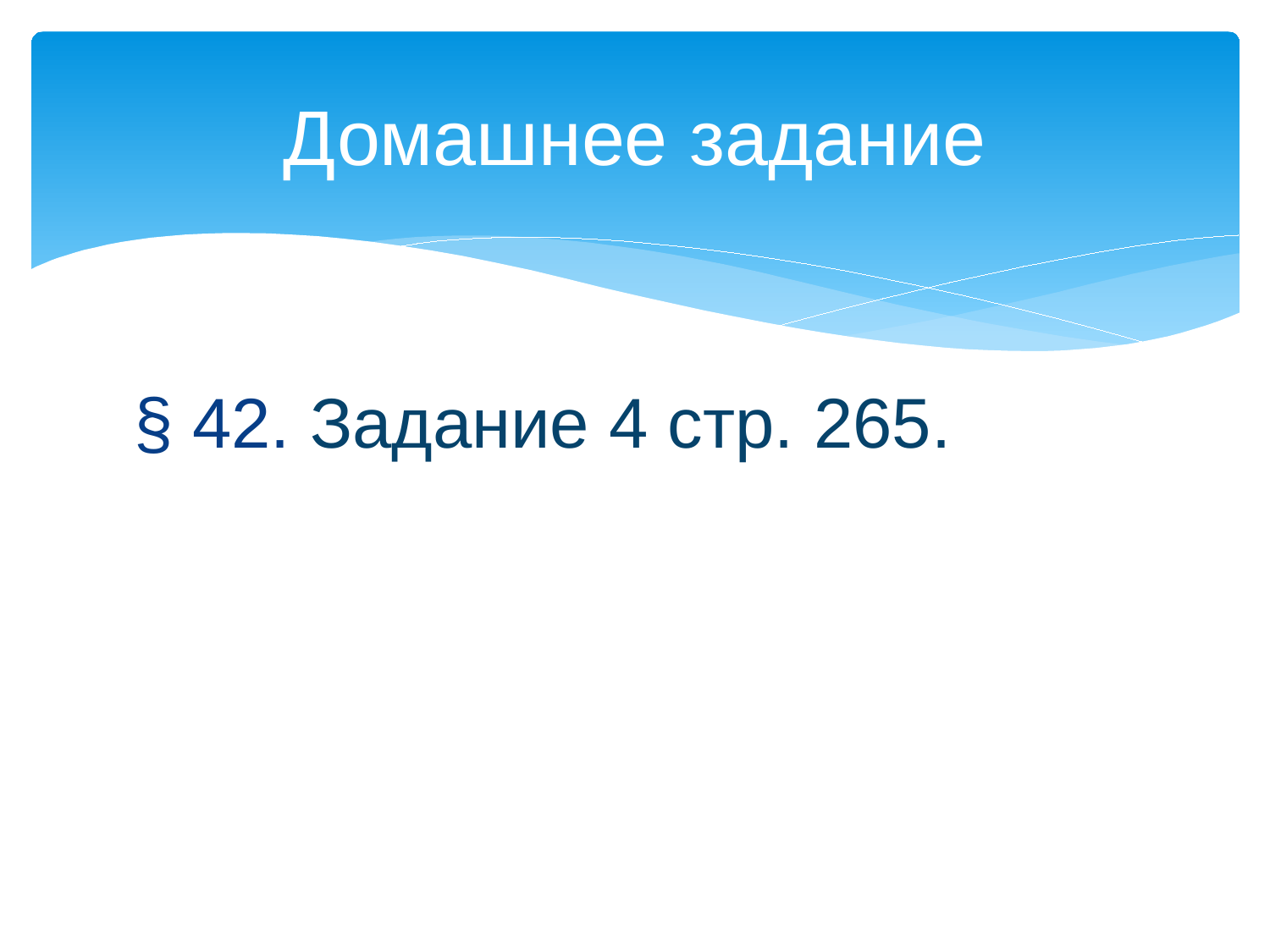

# Домашнее задание
§ 42. Задание 4 стр. 265.